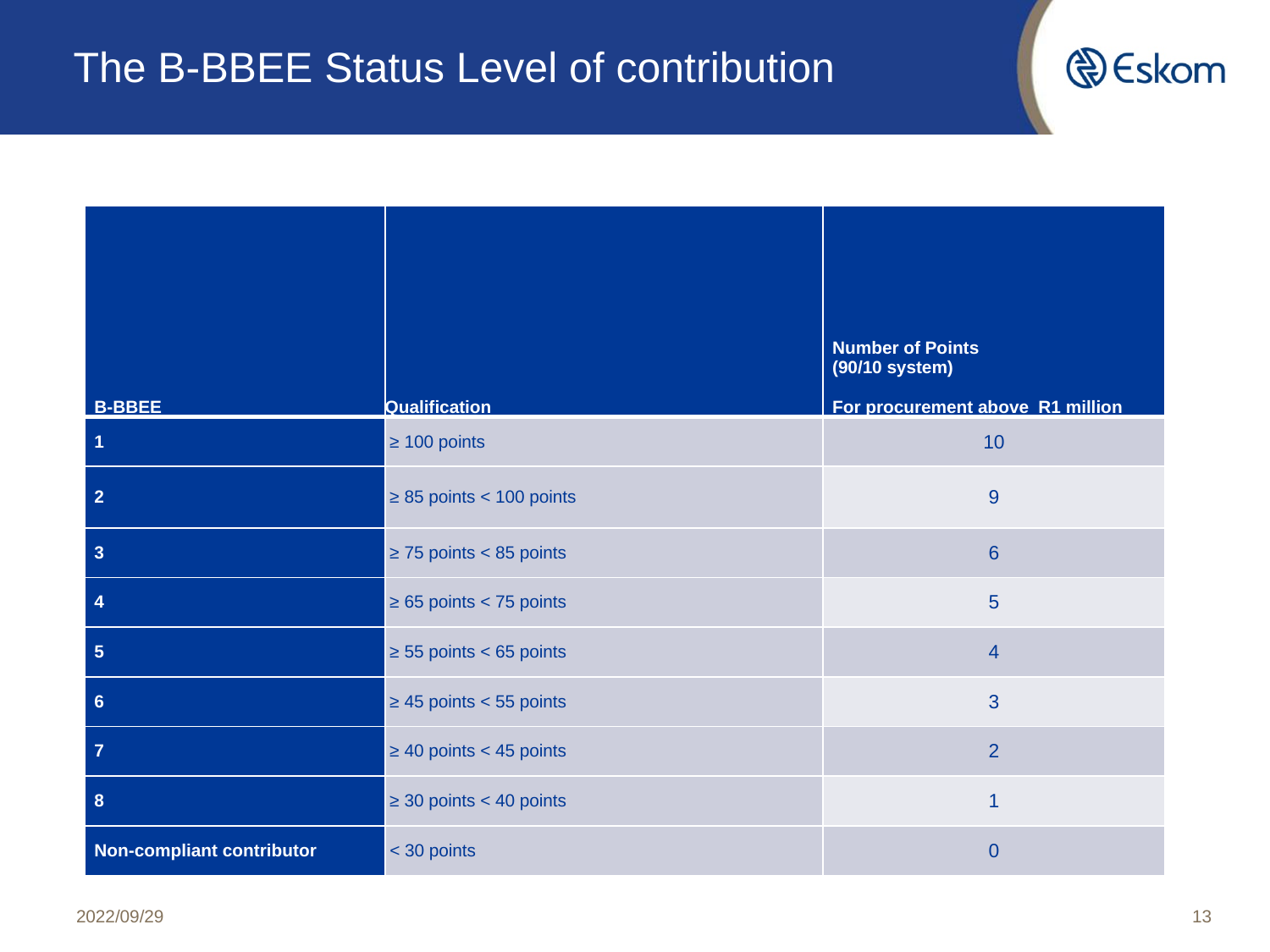

# The B-BBEE Status Level of contribution
| B-BBEE | Qualification | Number of Points (90/10 system)   For procurement above R1 million |
| --- | --- | --- |
| 1 | ≥ 100 points | 10 |
| 2 | ≥ 85 points < 100 points | 9 |
| 3 | ≥ 75 points < 85 points | 6 |
| 4 | ≥ 65 points < 75 points | 5 |
| 5 | ≥ 55 points < 65 points | 4 |
| 6 | ≥ 45 points < 55 points | 3 |
| 7 | ≥ 40 points < 45 points | 2 |
| 8 | ≥ 30 points < 40 points | 1 |
| Non-compliant contributor | < 30 points | 0 |
2022/09/29
13